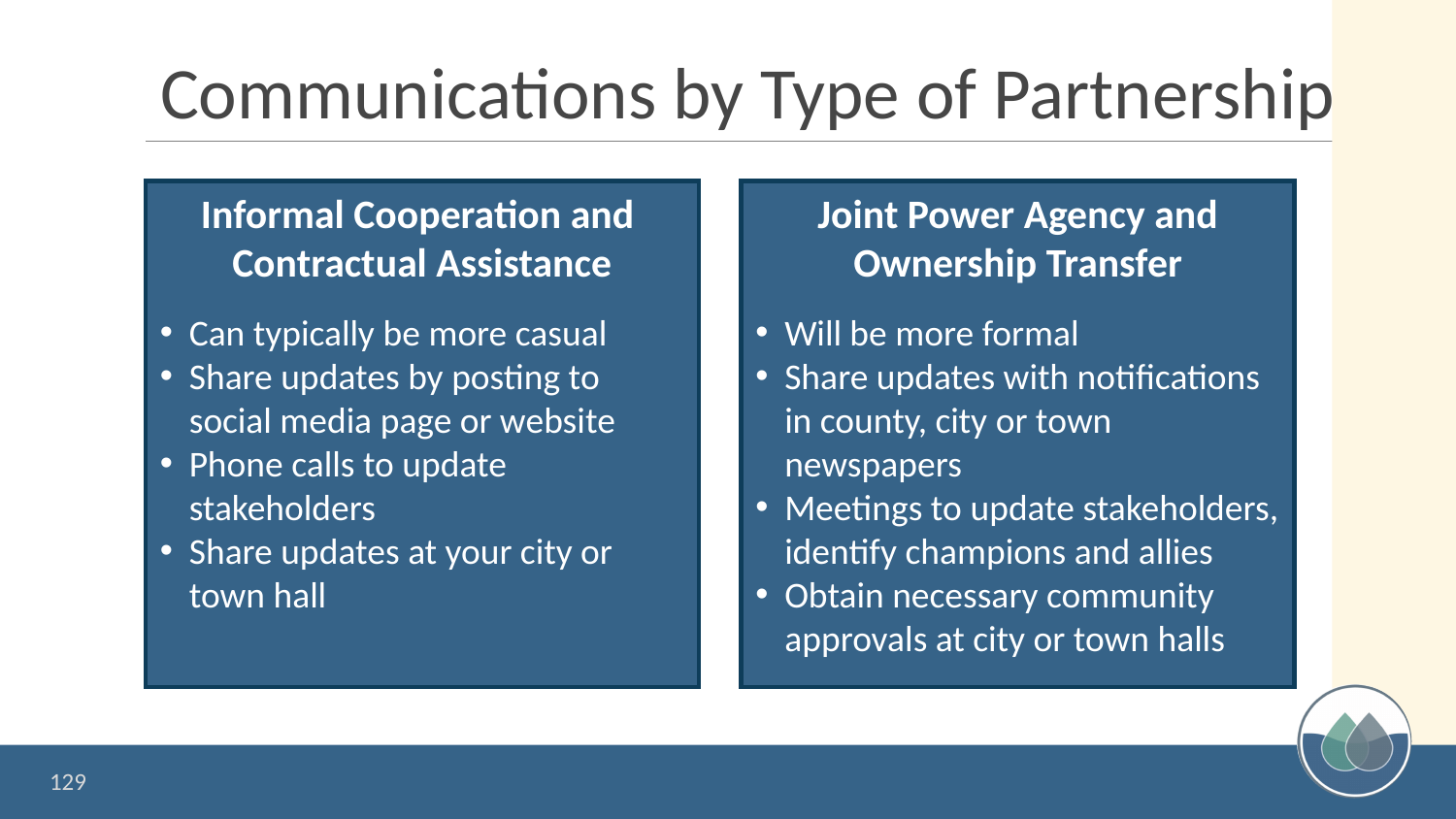

# Communications by Type of Partnership
Informal Cooperation and
Contractual Assistance
Can typically be more casual
Share updates by posting to social media page or website
Phone calls to update stakeholders
Share updates at your city or town hall
Joint Power Agency and Ownership Transfer
Will be more formal
Share updates with notifications in county, city or town newspapers
Meetings to update stakeholders, identify champions and allies
Obtain necessary community approvals at city or town halls

129